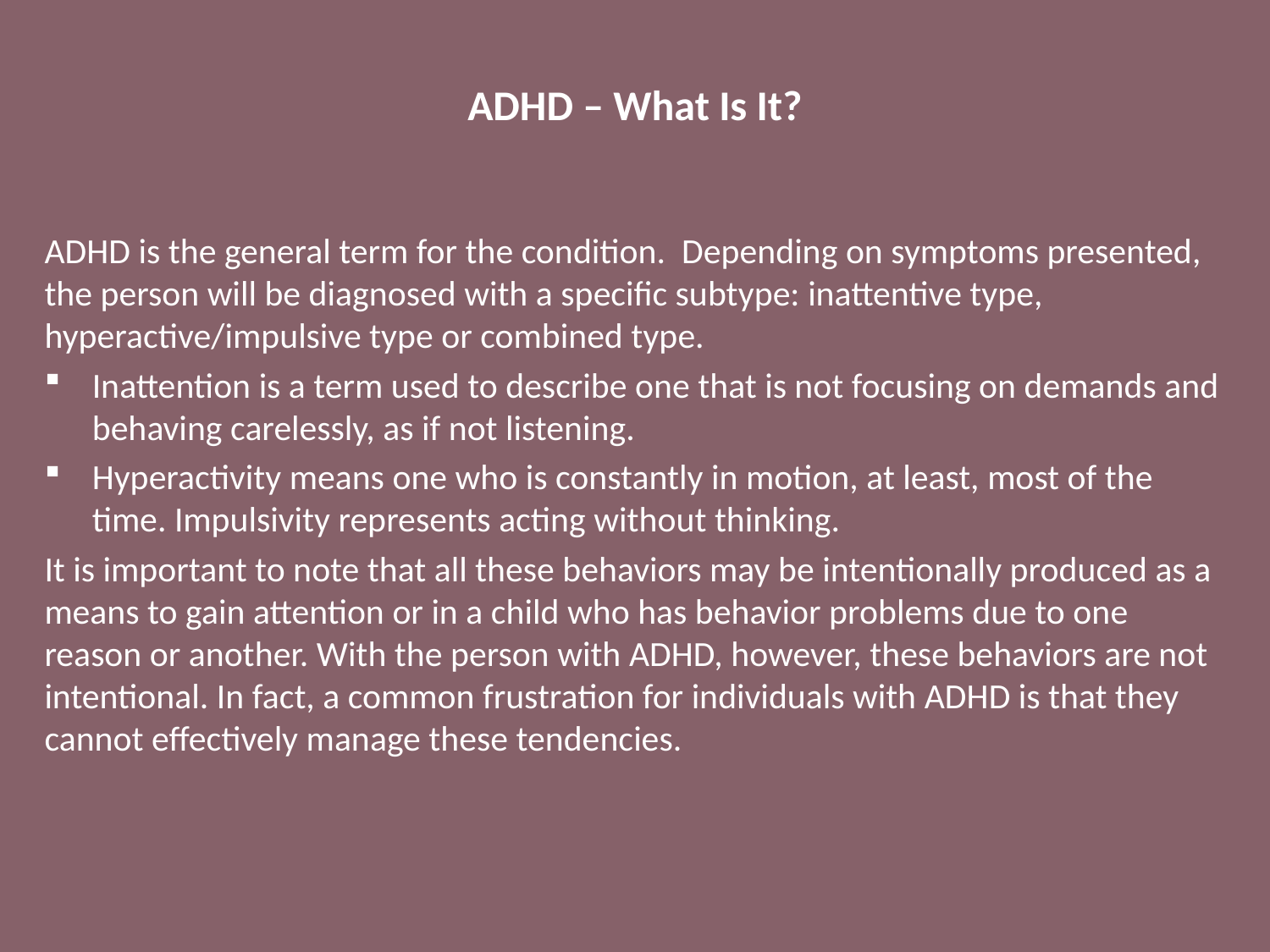

# ADHD – What Is It?
ADHD is the general term for the condition.  Depending on symptoms presented, the person will be diagnosed with a specific subtype: inattentive type, hyperactive/impulsive type or combined type.
Inattention is a term used to describe one that is not focusing on demands and behaving carelessly, as if not listening.
Hyperactivity means one who is constantly in motion, at least, most of the time. Impulsivity represents acting without thinking.
It is important to note that all these behaviors may be intentionally produced as a means to gain attention or in a child who has behavior problems due to one reason or another. With the person with ADHD, however, these behaviors are not intentional. In fact, a common frustration for individuals with ADHD is that they cannot effectively manage these tendencies.